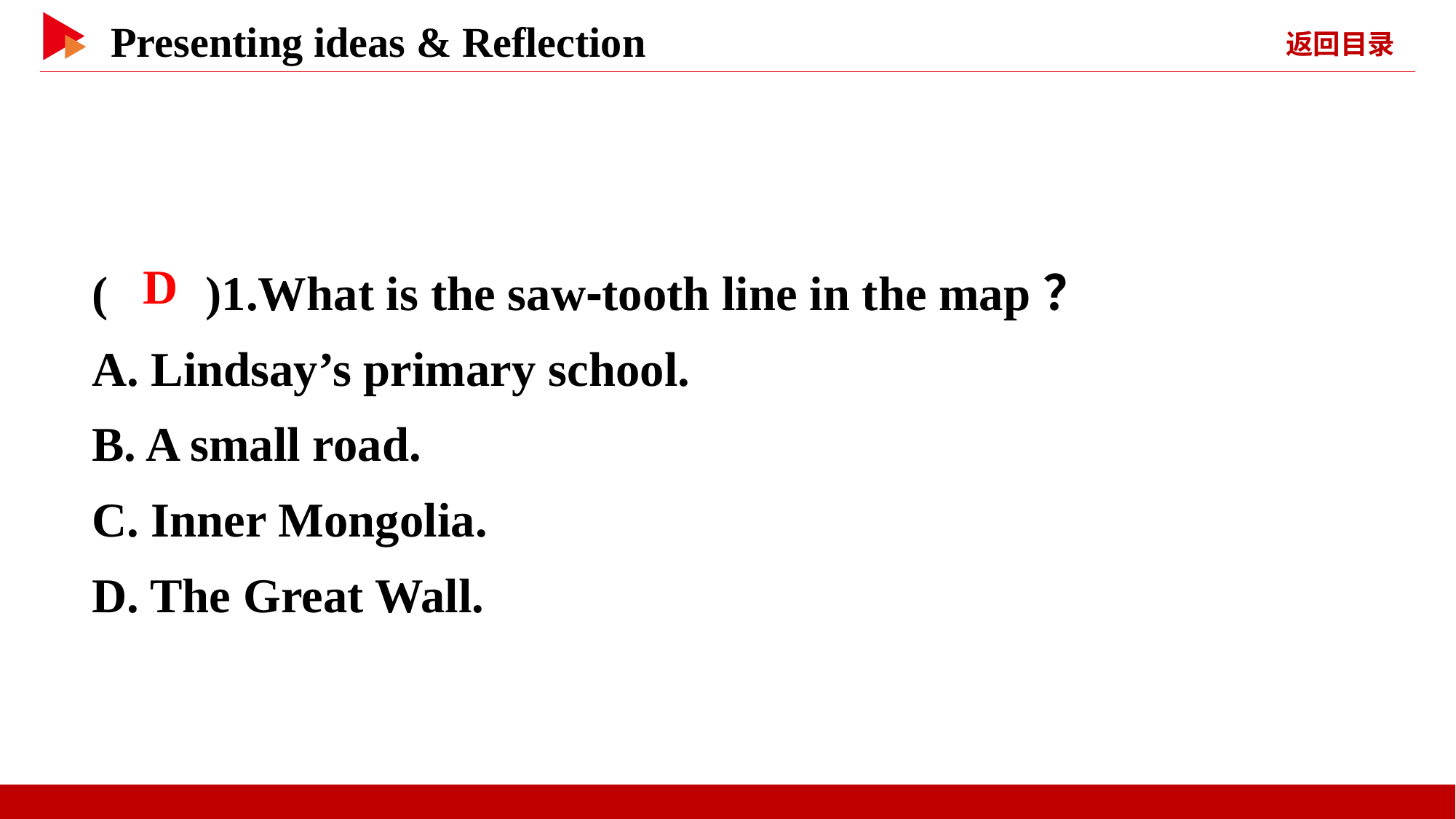

(        )1.What is the saw⁃tooth line in the map？
A. Lindsay’s primary school.
B. A small road.
C. Inner Mongolia.
D. The Great Wall.
   D